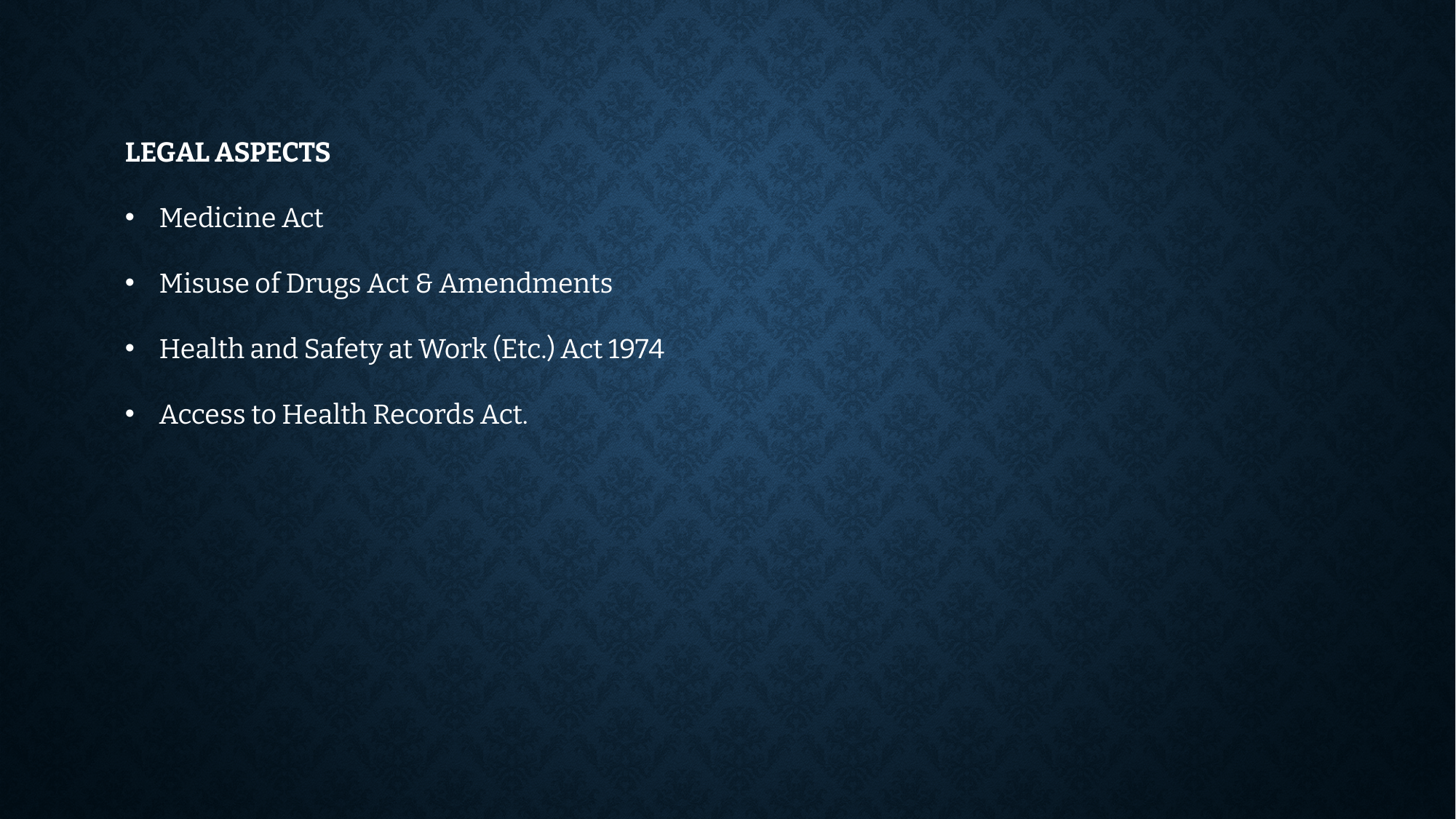

LEGAL ASPECTS

Medicine Act

Misuse of Drugs Act & Amendments

Health and Safety at Work (Etc.) Act 1974

Access to Health Records Act.